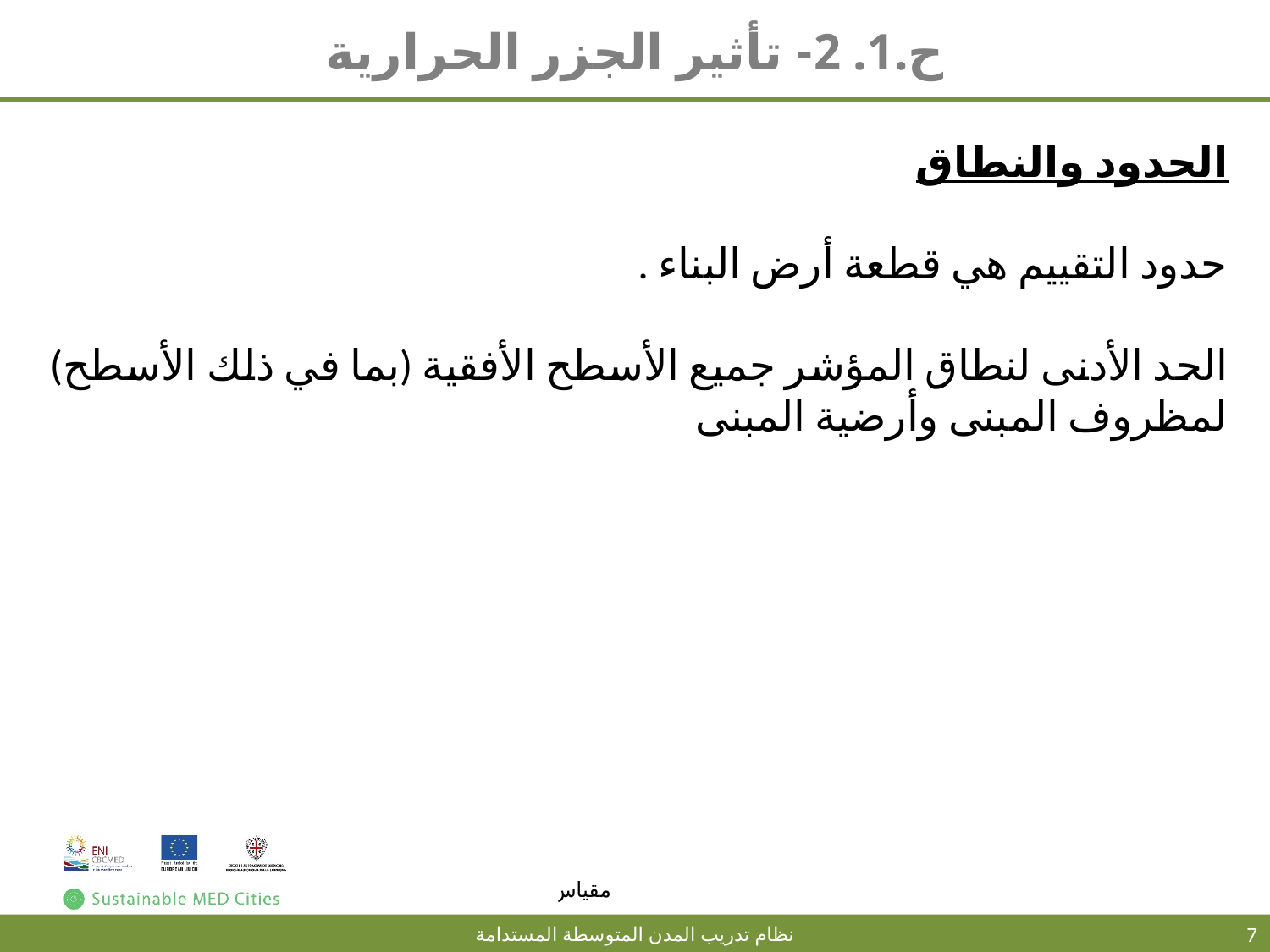

# ح.1. 2- تأثير الجزر الحرارية
الحدود والنطاق

حدود التقييم هي قطعة أرض البناء .

الحد الأدنى لنطاق المؤشر جميع الأسطح الأفقية (بما في ذلك الأسطح) لمظروف المبنى وأرضية المبنى

7